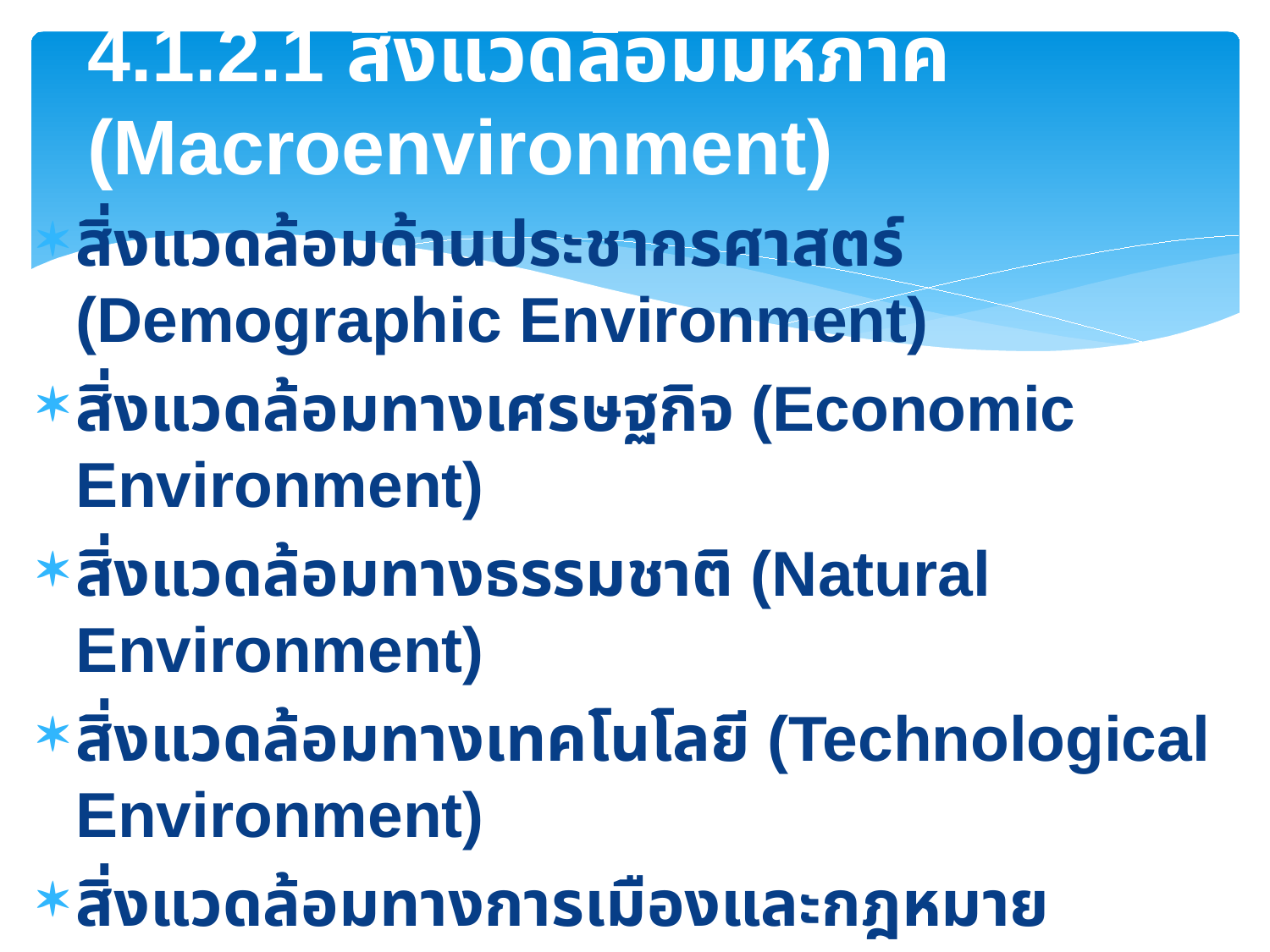

# 4.1.2.1 สิ่งแวดล้อมมหภาค (Macroenvironment)
สิ่งแวดล้อมด้านประชากรศาสตร์ (Demographic Environment)
สิ่งแวดล้อมทางเศรษฐกิจ (Economic Environment)
สิ่งแวดล้อมทางธรรมชาติ (Natural Environment)
สิ่งแวดล้อมทางเทคโนโลยี (Technological Environment)
สิ่งแวดล้อมทางการเมืองและกฎหมาย (Political-legal Environment)
สิ่งแวดล้อมทางสังคมและวัฒนธรรม (Social and Cultural Environment)